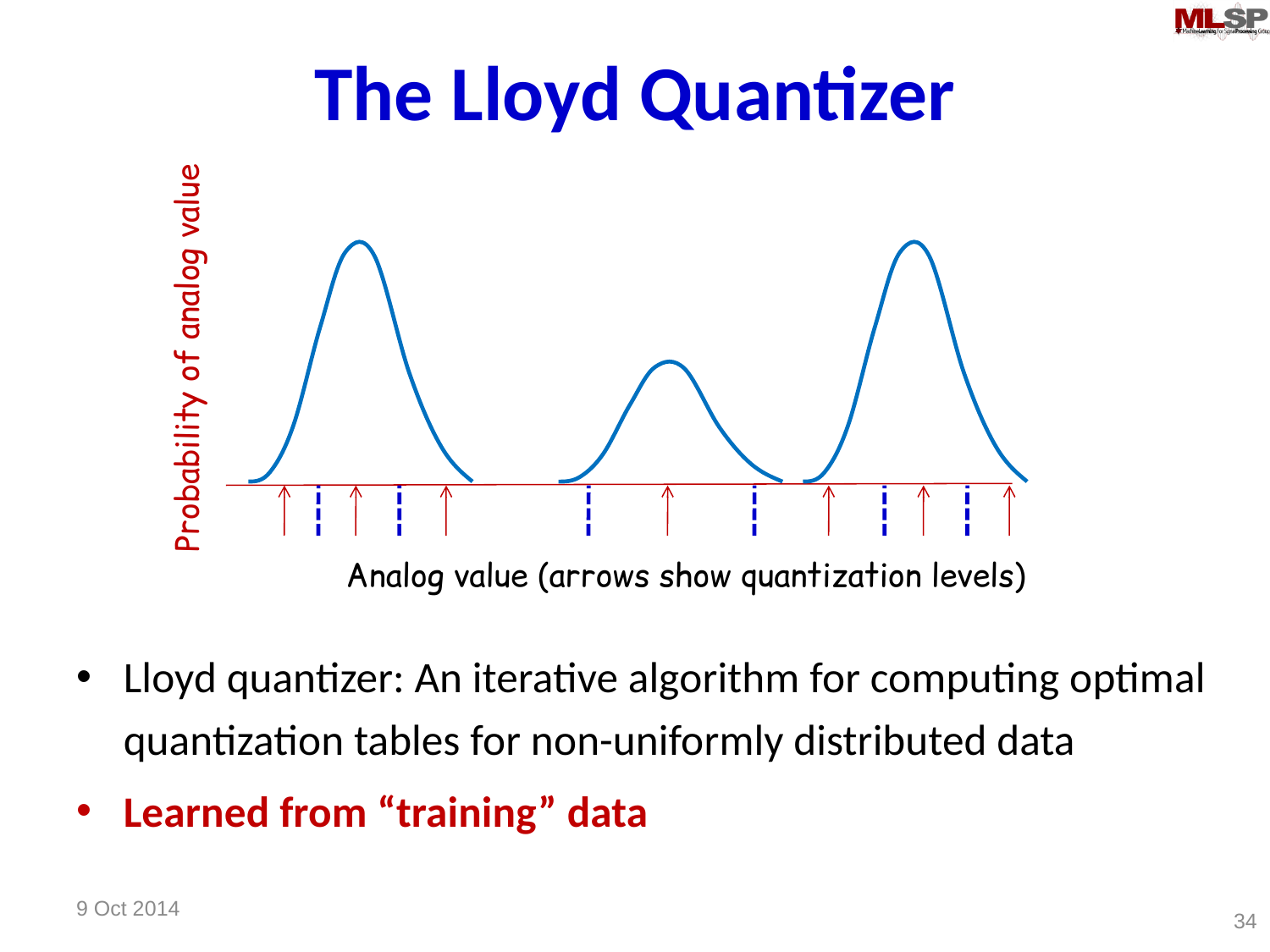

# The Lloyd Quantizer

Probability of analog value
Analog value (arrows show quantization levels)
Lloyd quantizer: An iterative algorithm for computing optimal quantization tables for non-uniformly distributed data
Learned from “training” data
9 Oct 2014
34